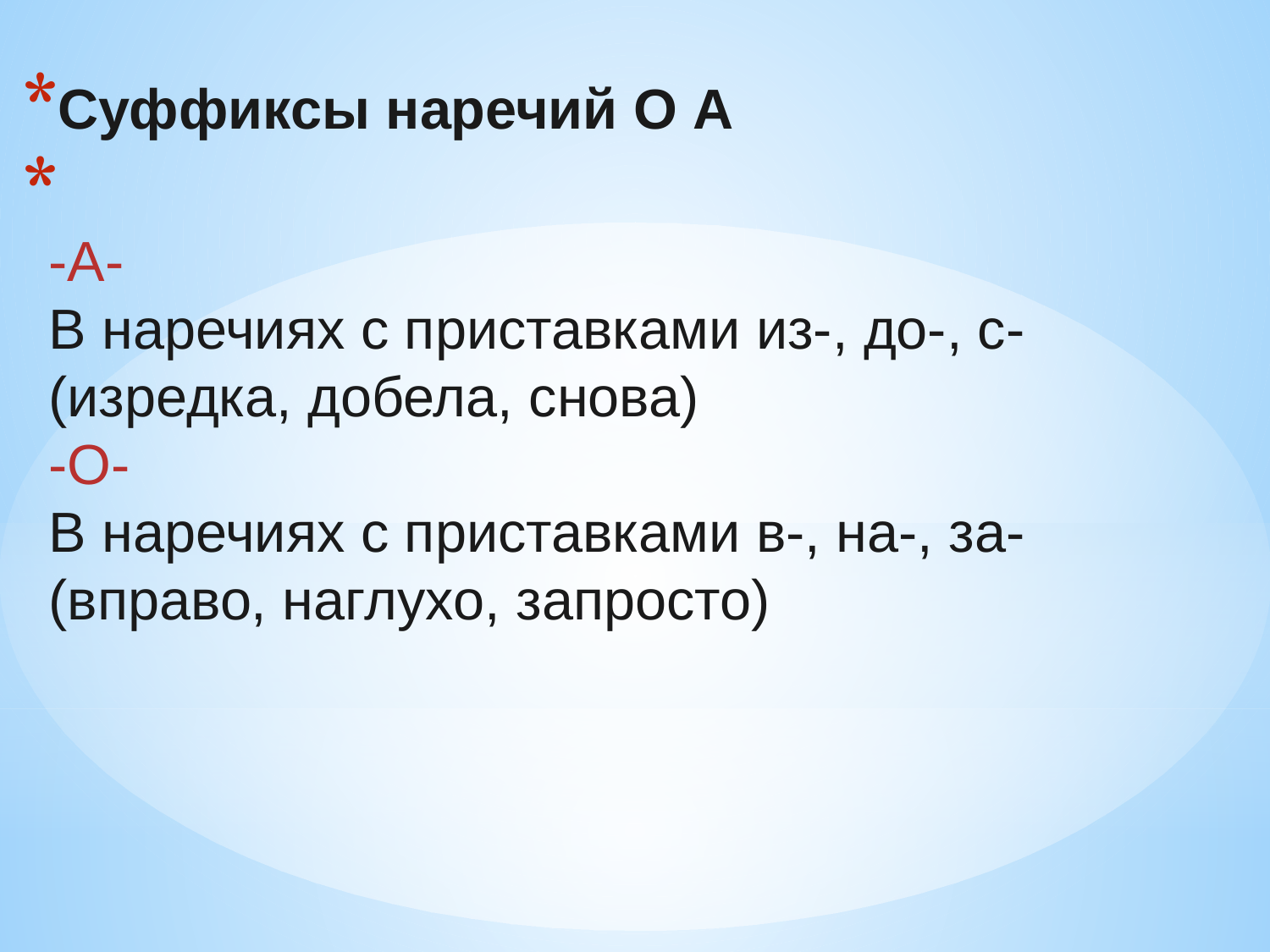

Суффиксы наречий О А
-А- 
В наречиях с приставками из-, до-, с- (изредка, добела, снова) 
-О- 
В наречиях с приставками в-, на-, за- (вправо, наглухо, запросто)
#